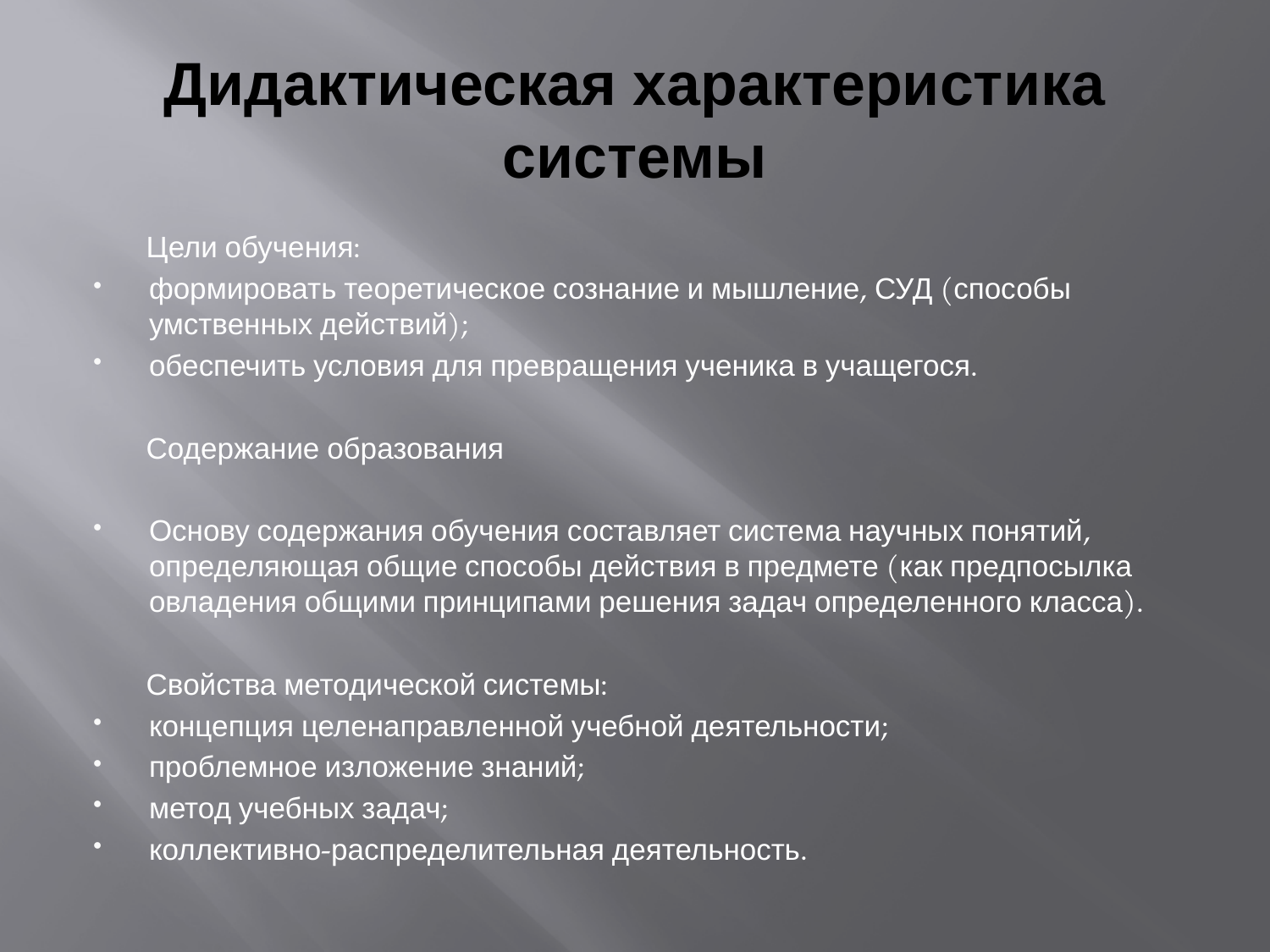

# Дидактическая характеристика системы
       Цели обучения:
формировать теоретическое сознание и мышление, СУД (способы умственных действий);
обеспечить условия для превращения ученика в учащегося.

       Содержание образования

Основу содержания обучения составляет система научных понятий, определяющая общие способы действия в предмете (как предпосылка овладения общими принципами решения задач определенного класса).

       Свойства методической системы:
концепция целенаправленной учебной деятельности;
проблемное изложение знаний;
метод учебных задач;
коллективно-распределительная деятельность.